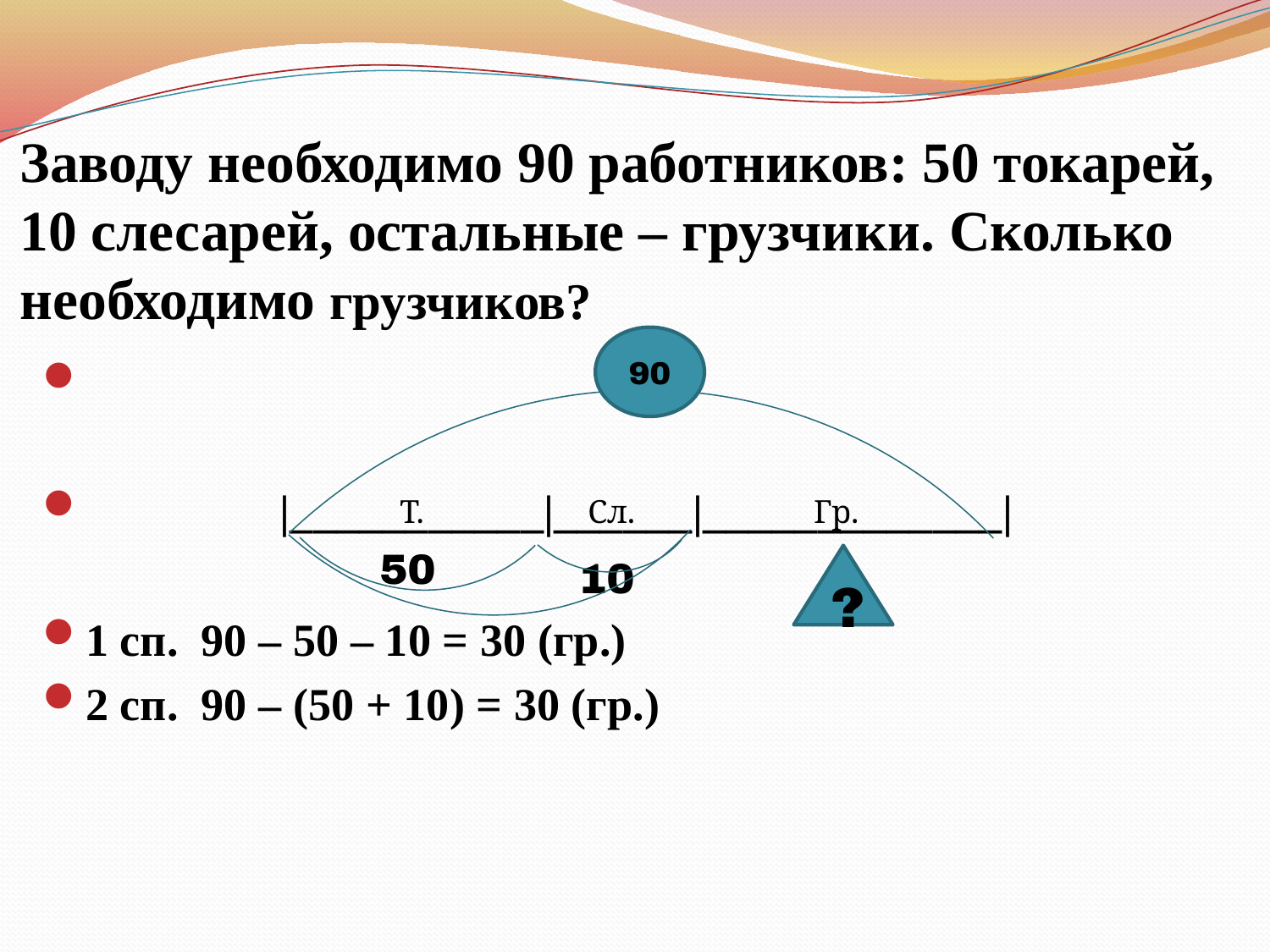

# Заводу необходимо 90 работников: 50 токарей, 10 слесарей, остальные – грузчики. Сколько необходимо грузчиков?

90

                 |___________|______|_____________|

1 сп.  90 – 50 – 10 = 30 (гр.)
2 сп.  90 – (50 + 10) = 30 (гр.)

Т.
Сл.
Гр.
50
10
?